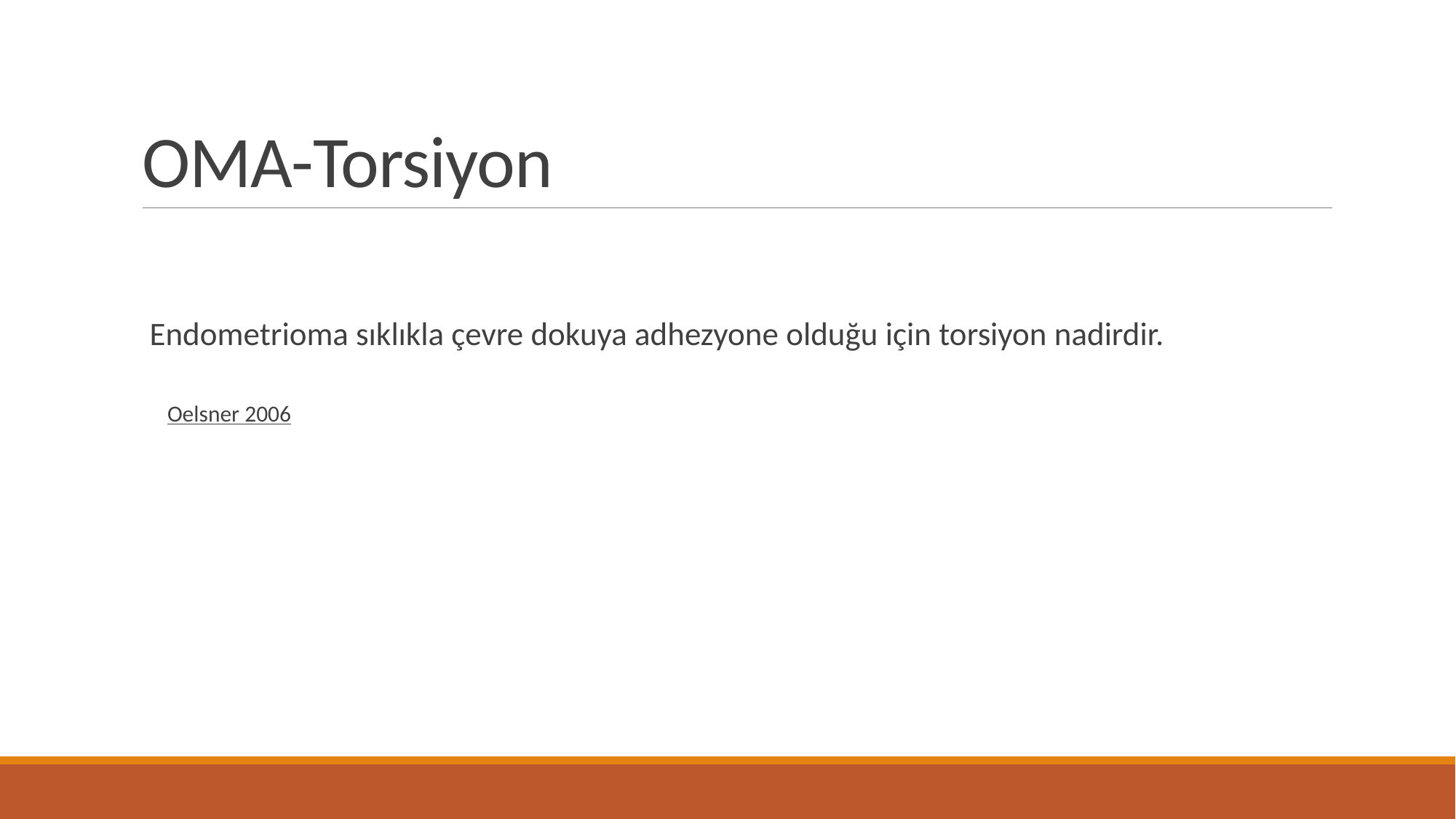

# OMA-Torsiyon
Endometrioma sıklıkla çevre dokuya adhezyone olduğu için torsiyon nadirdir.

																	Oelsner 2006